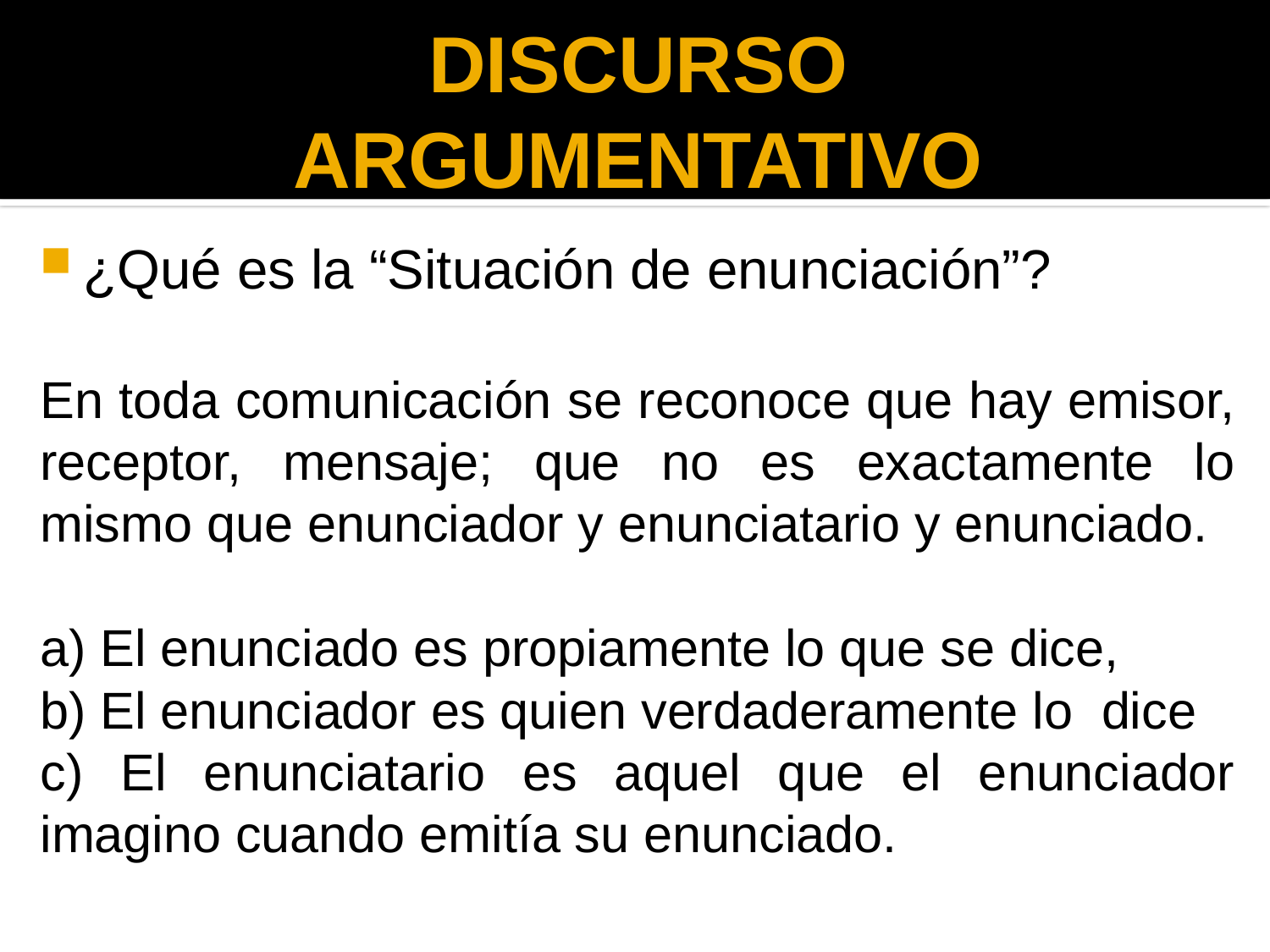

# DISCURSO ARGUMENTATIVO
¿Qué es la “Situación de enunciación”?

En toda comunicación se reconoce que hay emisor, receptor, mensaje; que no es exactamente lo mismo que enunciador y enunciatario y enunciado.

a) El enunciado es propiamente lo que se dice,
b) El enunciador es quien verdaderamente lo  dice
c) El enunciatario es aquel que el enunciador imagino cuando emitía su enunciado.